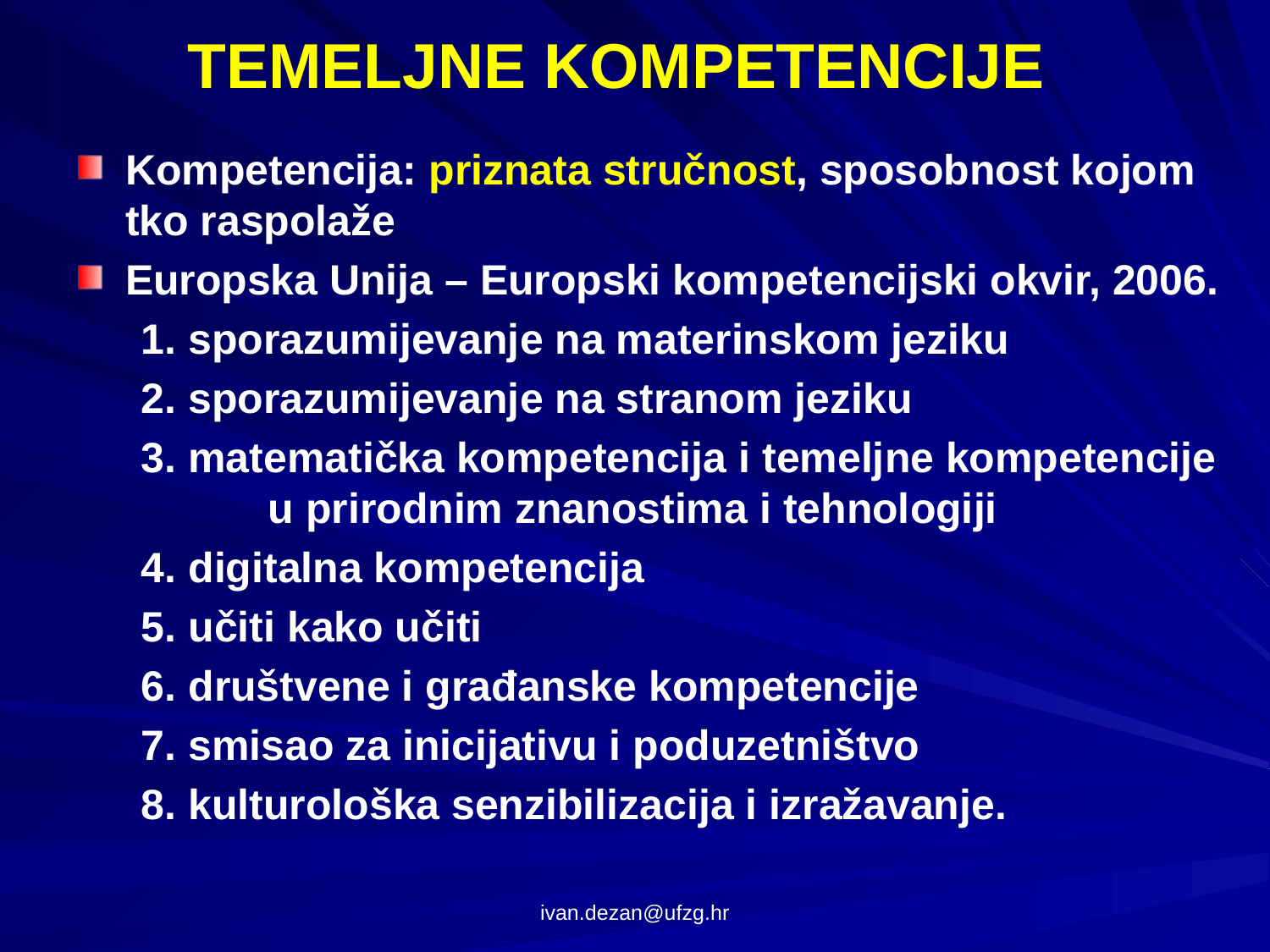

# TEMELJNE KOMPETENCIJE
Kompetencija: priznata stručnost, sposobnost kojom tko raspolaže
Europska Unija – Europski kompetencijski okvir, 2006.
	1. sporazumijevanje na materinskom jeziku
	2. sporazumijevanje na stranom jeziku
	3. matematička kompetencija i temeljne kompetencije 	u prirodnim znanostima i tehnologiji
	4. digitalna kompetencija
	5. učiti kako učiti
	6. društvene i građanske kompetencije
	7. smisao za inicijativu i poduzetništvo
	8. kulturološka senzibilizacija i izražavanje.
ivan.dezan@ufzg.hr